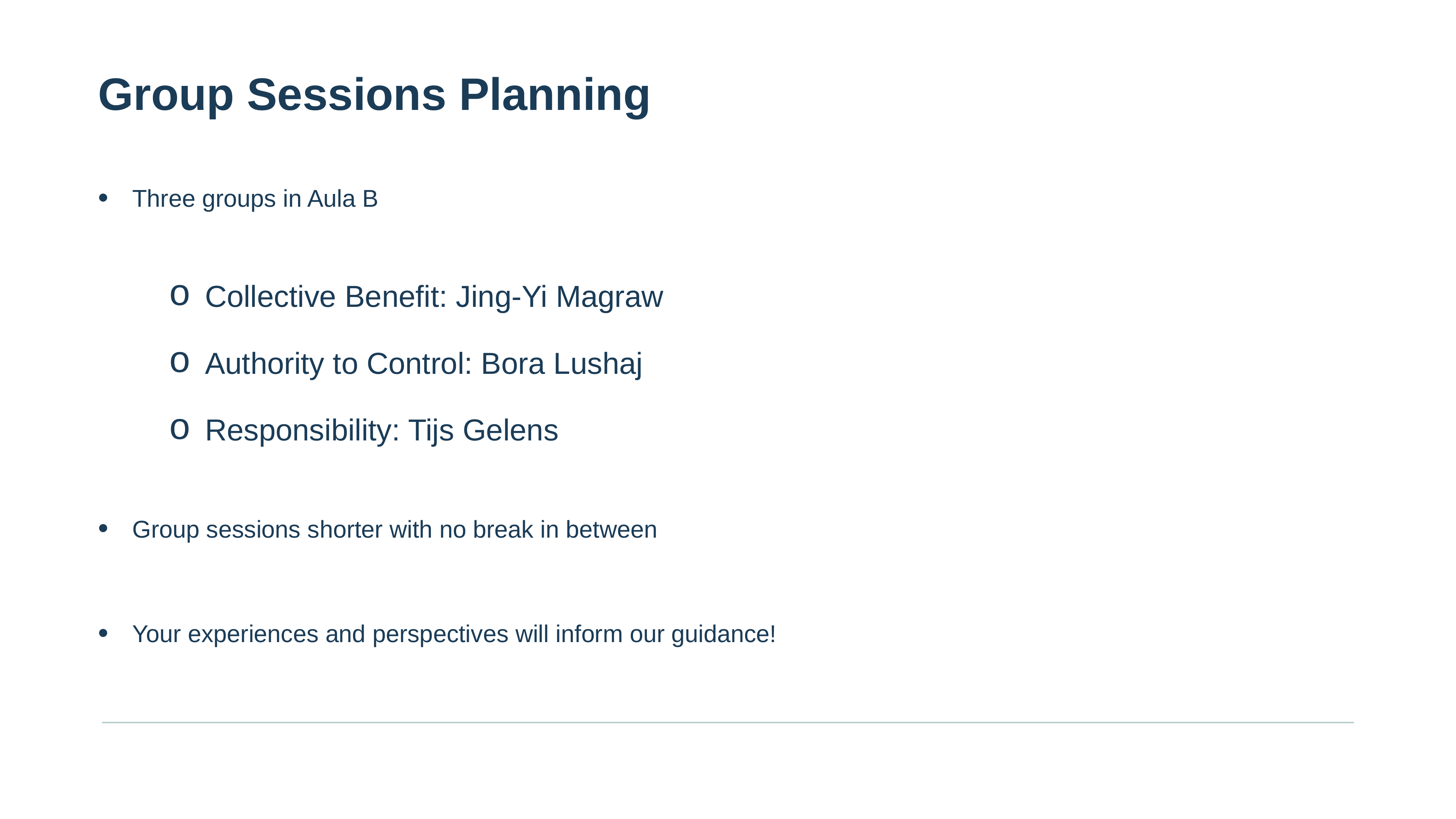

Group Sessions Planning

Three groups in Aula B

Collective Benefit: Jing-Yi Magraw
Authority to Control: Bora Lushaj
Responsibility: Tijs Gelens

Group sessions shorter with no break in between

Your experiences and perspectives will inform our guidance!